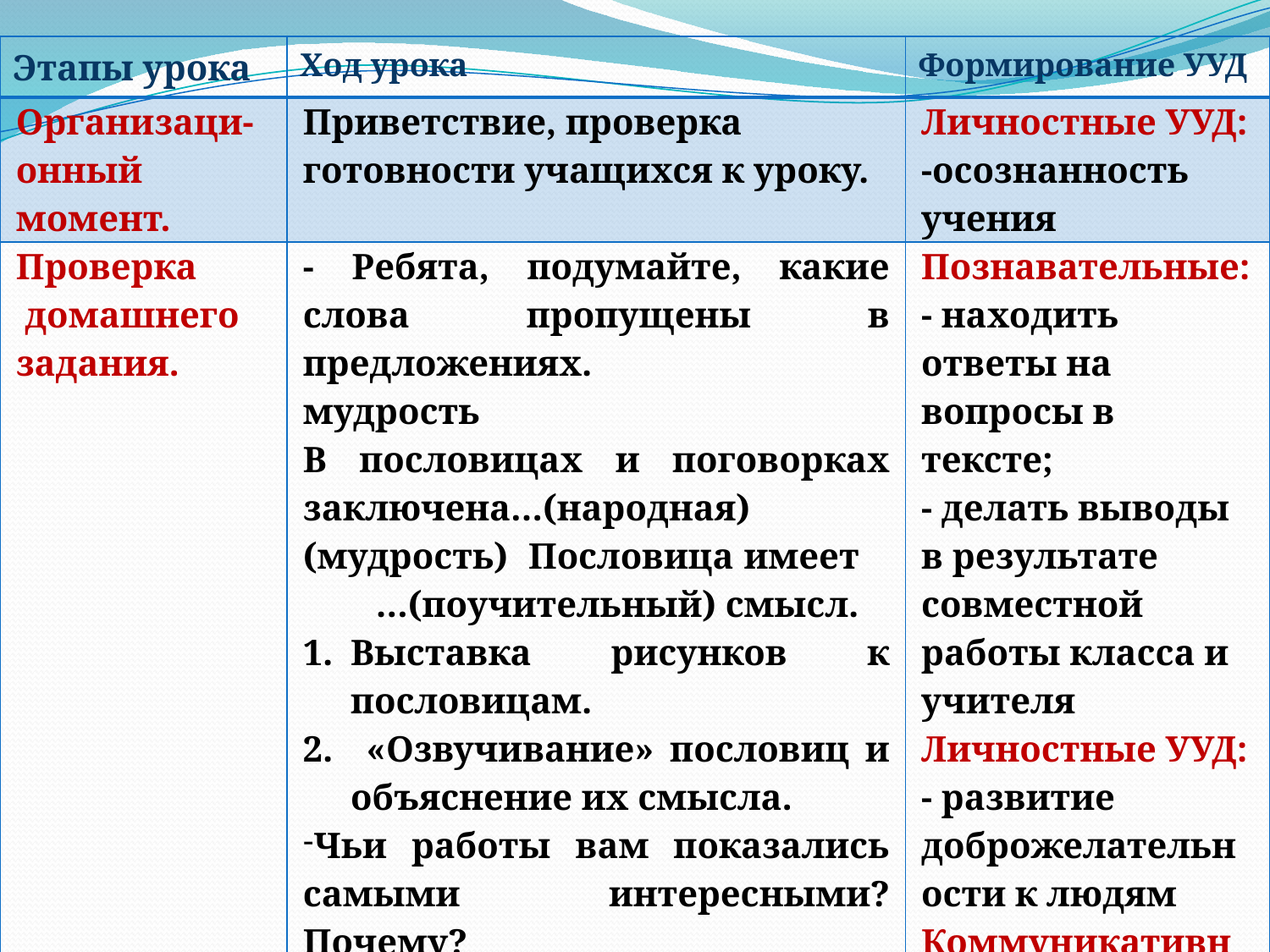

| Этапы урока | Ход урока | Формирование УУД |
| --- | --- | --- |
| Организаци- онный момент. | Приветствие, проверка готовности учащихся к уроку. | Личностные УУД: -осознанность учения |
| Проверка домашнего задания. | - Ребята, подумайте, какие слова пропущены в предложениях. мудрость В пословицах и поговорках заключена…(народная)(мудрость) Пословица имеет …(поучительный) смысл. Выставка рисунков к пословицам. «Озвучивание» пословиц и объяснение их смысла. Чьи работы вам показались самыми интересными? Почему? Вывод: Чтобы проиллюстрировать пословицу, нужна выдумка, фантазия, мудрость. | Познавательные: - находить ответы на вопросы в тексте; - делать выводы в результате совместной работы класса и учителя Личностные УУД: - развитие доброжелательности к людям Коммуникативные УУД: -речевая деятельность |